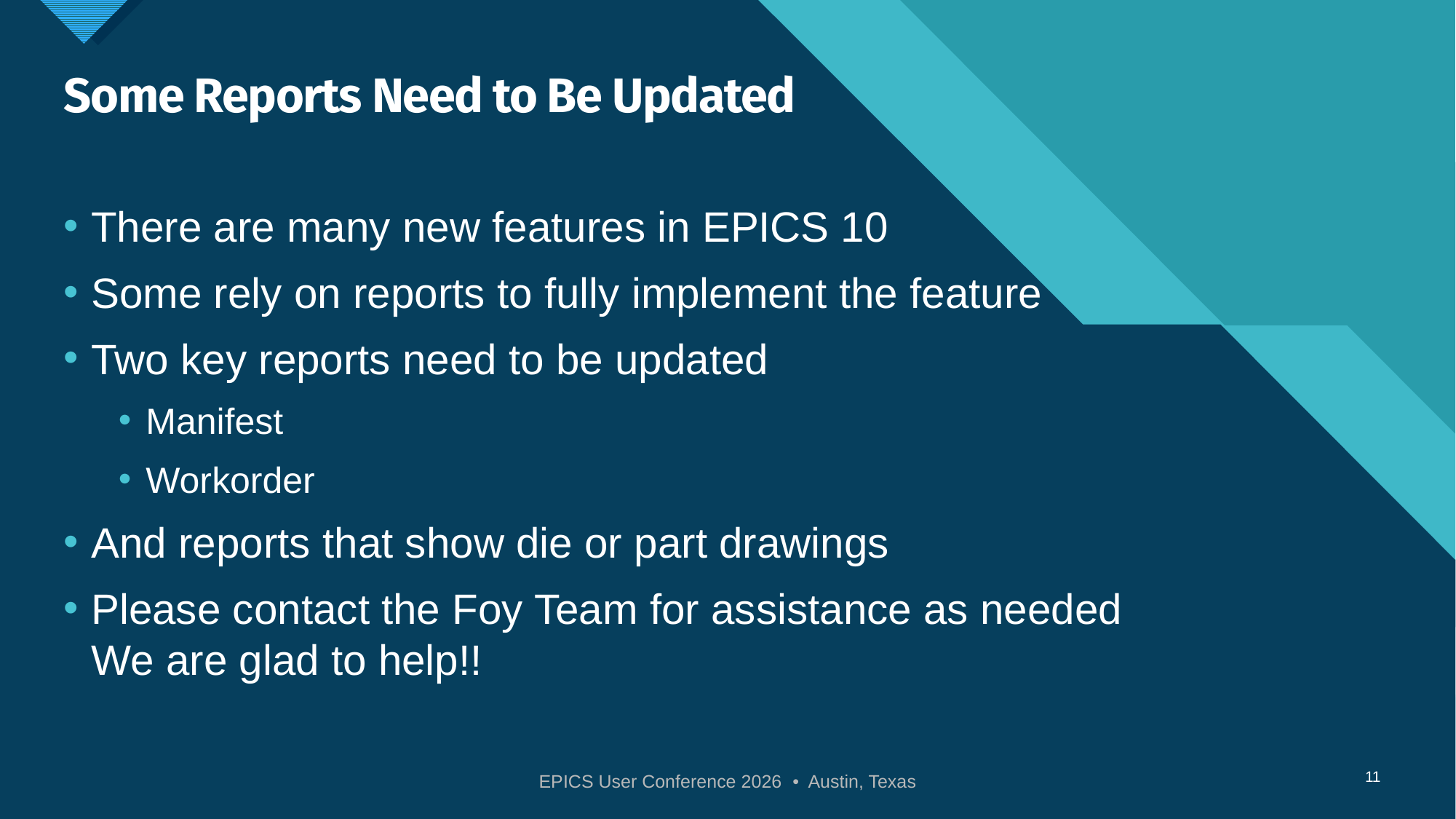

# Some Reports Need to Be Updated
There are many new features in EPICS 10
Some rely on reports to fully implement the feature
Two key reports need to be updated
Manifest
Workorder
And reports that show die or part drawings
Please contact the Foy Team for assistance as needed
We are glad to help!!
11
EPICS User Conference 2026  •  Austin, Texas